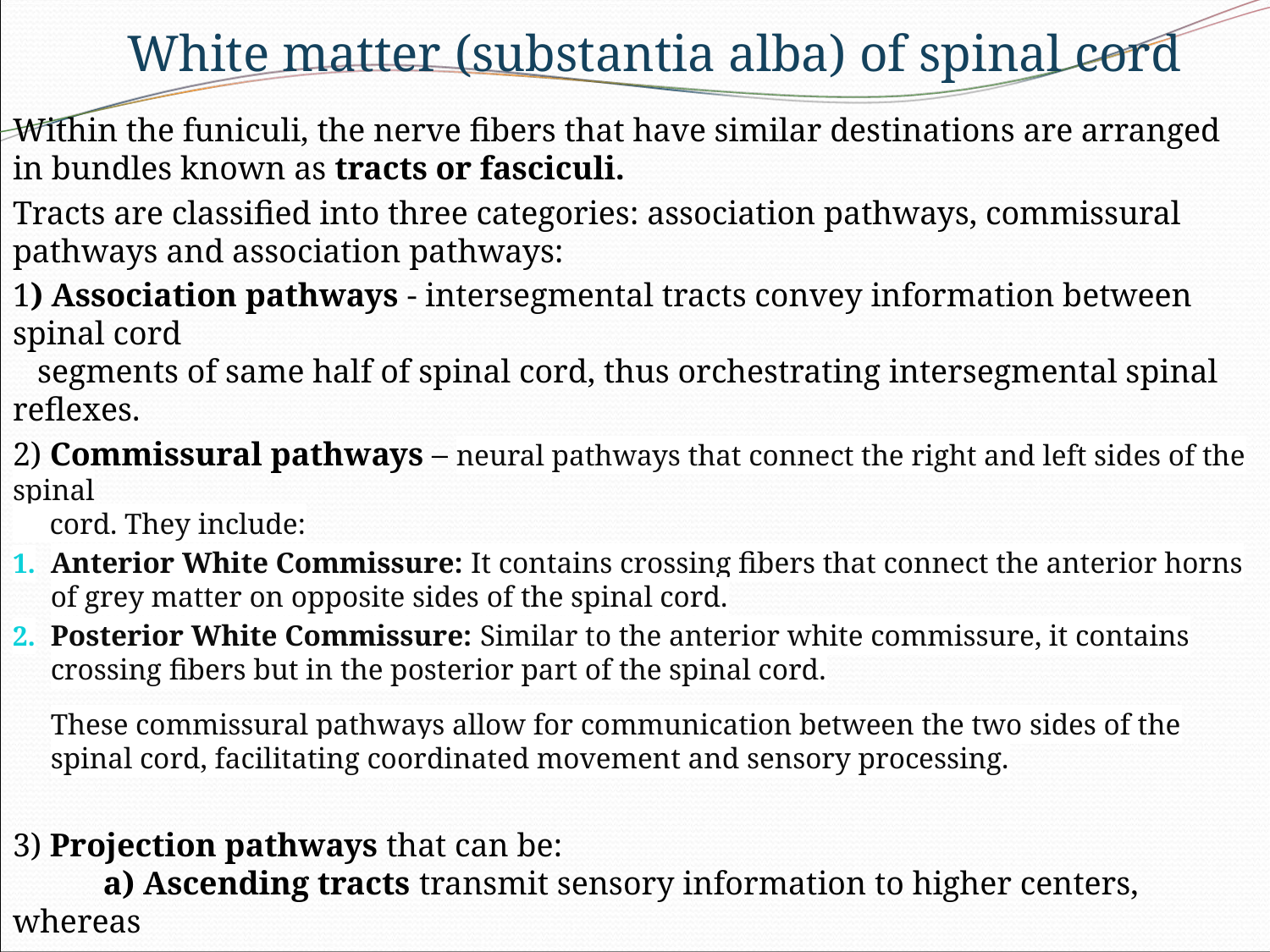

White matter (substantia alba) of spinal cord
Within the funiculi, the nerve fibers that have similar destinations are arranged in bundles known as tracts or fasciculi.
Tracts are classified into three categories: association pathways, commissural pathways and association pathways:
1) Association pathways - intersegmental tracts convey information between spinal cord
   segments of same half of spinal cord, thus orchestrating intersegmental spinal reflexes.
2) Commissural pathways – neural pathways that connect the right and left sides of the spinal
     cord. They include:
Anterior White Commissure: It contains crossing fibers that connect the anterior horns of grey matter on opposite sides of the spinal cord.
Posterior White Commissure: Similar to the anterior white commissure, it contains crossing fibers but in the posterior part of the spinal cord.
These commissural pathways allow for communication between the two sides of the spinal cord, facilitating coordinated movement and sensory processing.

3) Projection pathways that can be:
           a) Ascending tracts transmit sensory information to higher centers, whereas
           b) Descending tracts relay motor information originating at higher centers.